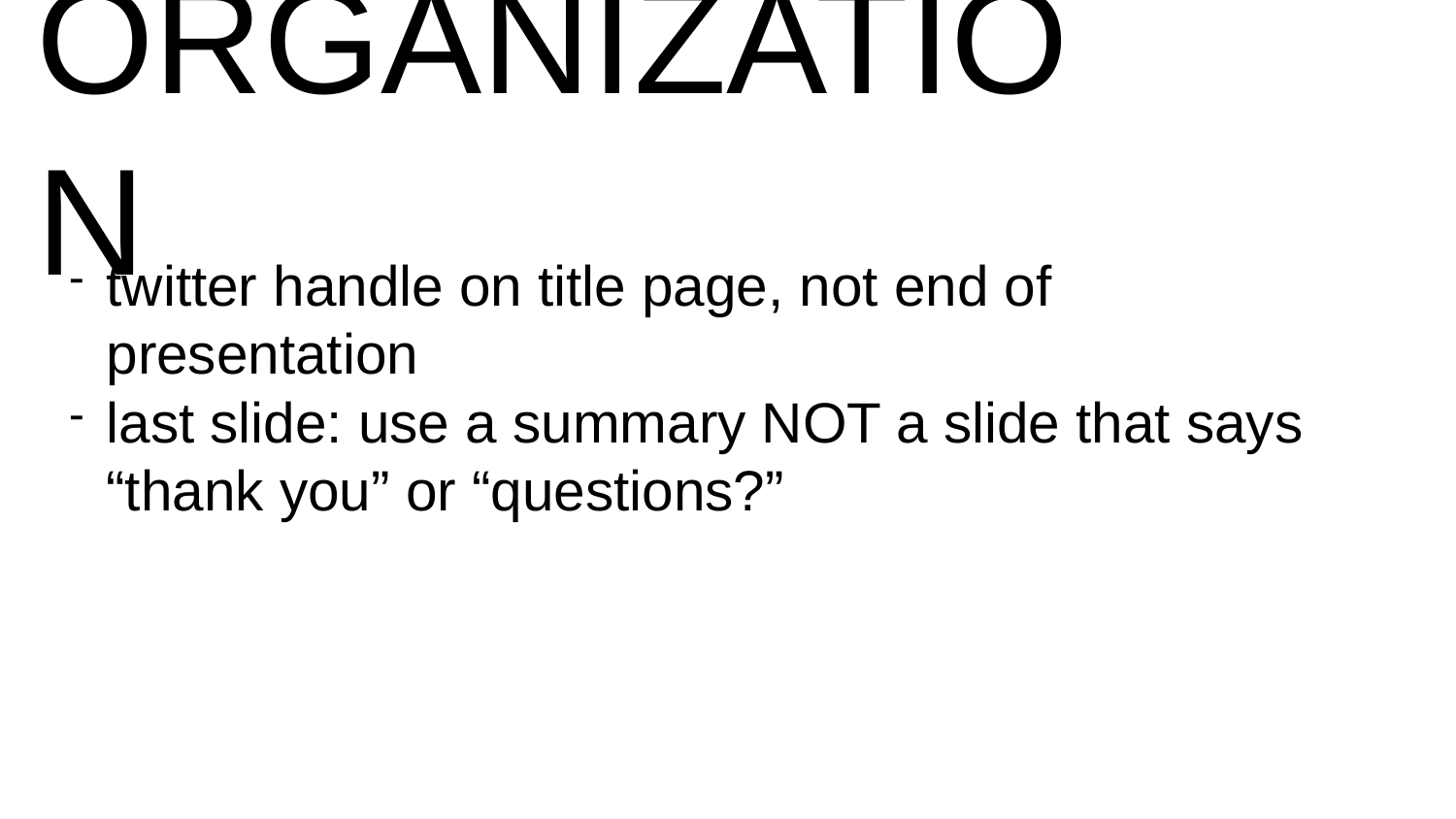

ORGANIZATION
twitter handle on title page, not end of presentation
last slide: use a summary NOT a slide that says “thank you” or “questions?”